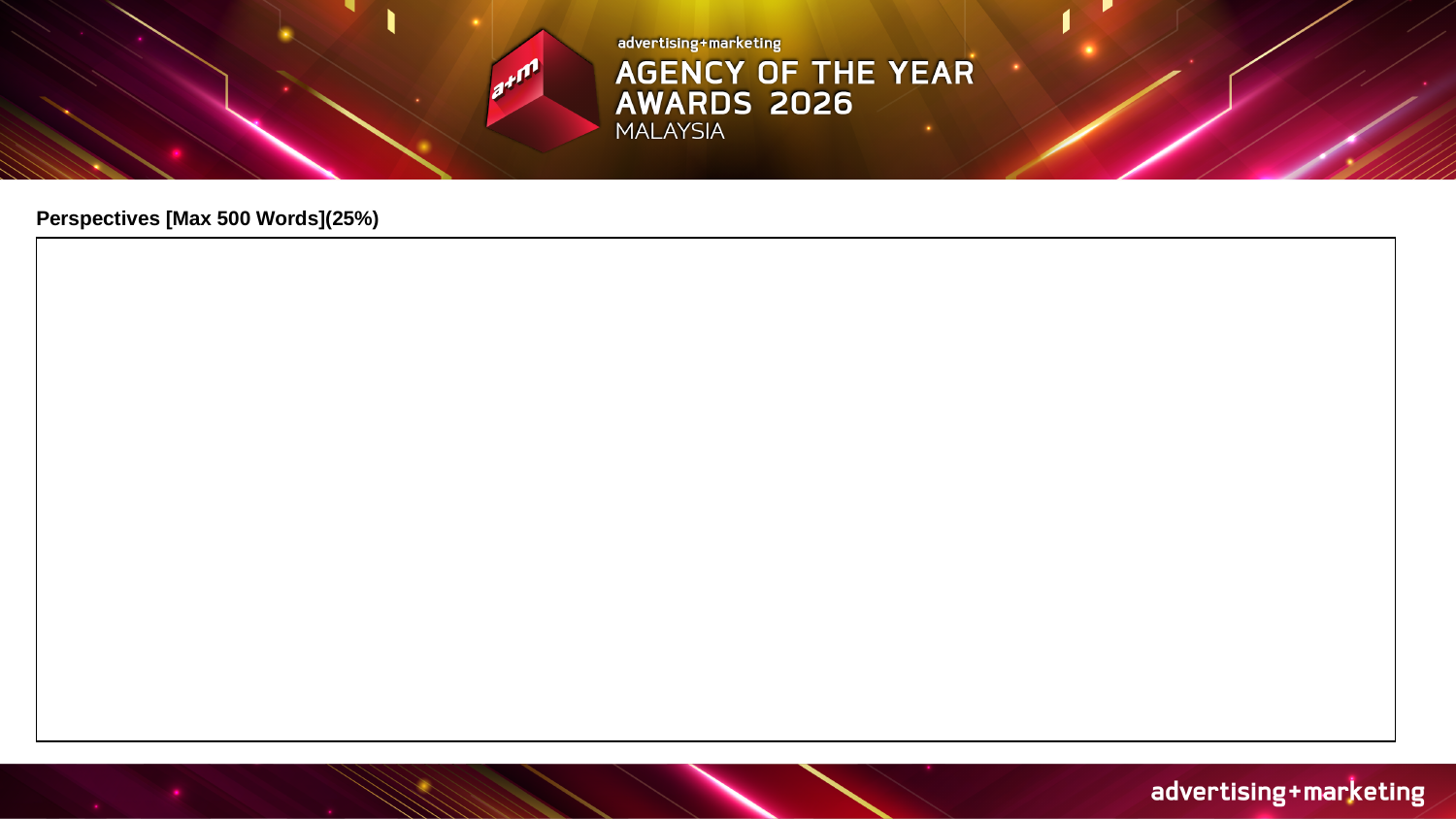

Perspectives [Max 500 Words](25%)
|  |
| --- |
# v